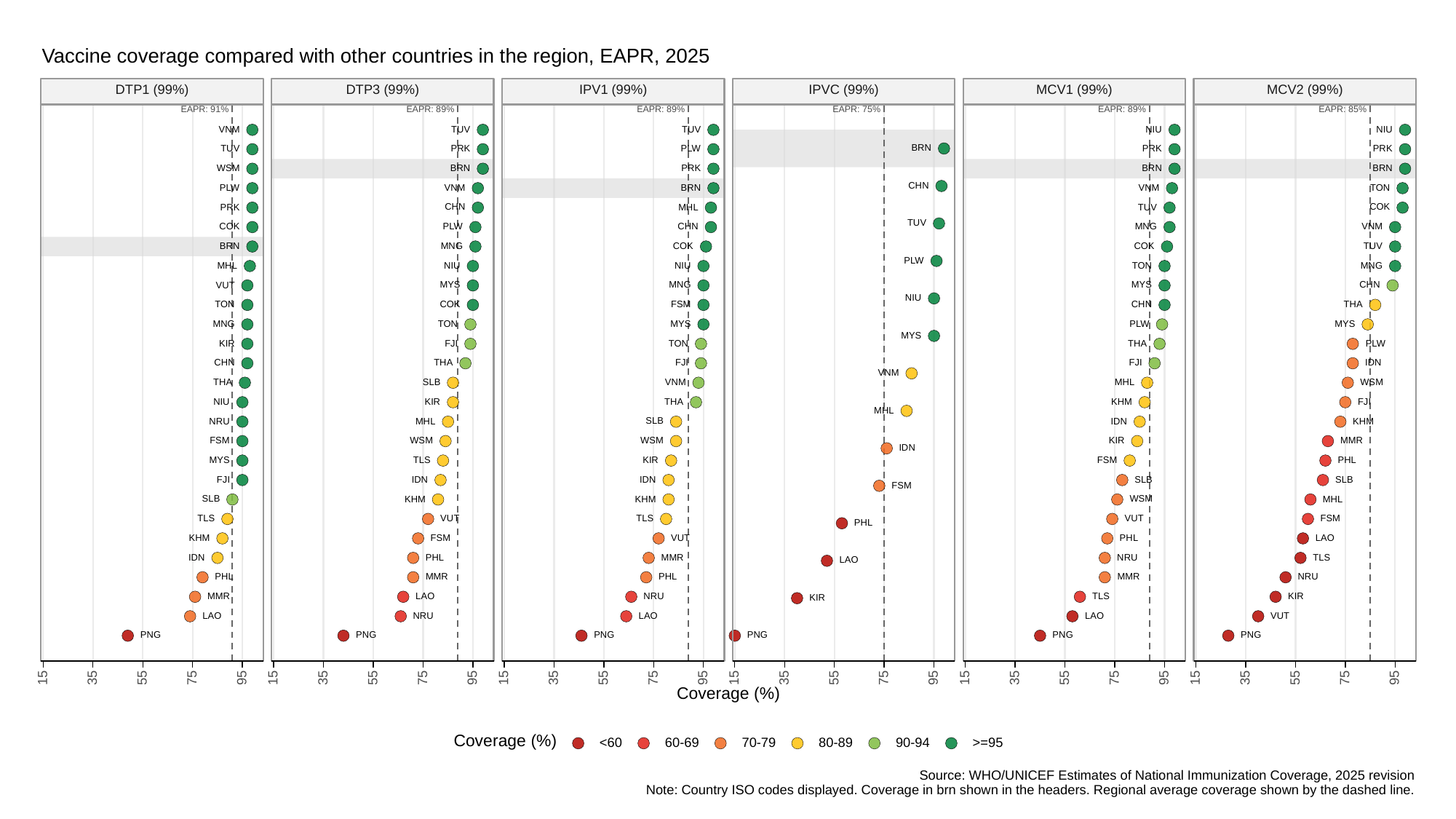

Vaccine coverage compared with other countries in the region, EAPR, 2025

DTP1 (99%)
DTP3 (99%)
IPV1 (99%)
IPVC (99%)
MCV1 (99%)
MCV2 (99%)

EAPR: 91%
EAPR: 89%
EAPR: 89%
EAPR: 75%
EAPR: 89%
EAPR: 85%

TUV
TUV
NIU
NIU
VNM

BRN
TUV
PRK
PLW
PRK
PRK

WSM
BRN
PRK
BRN
BRN

CHN
TON
PLW
VNM
BRN
VNM

COK
CHN
TUV
PRK
MHL

TUV

COK
CHN
MNG
PLW
VNM

COK
COK
MNG
TUV
BRN

PLW

TON
MNG
NIU
NIU
MHL

MYS
MNG
MYS
CHN
VUT

NIU

TON
COK
FSM
CHN
THA

TON
MNG
MYS
MYS
PLW

MYS

TON
FJI
KIR
THA
PLW

CHN
FJI
FJI
THA
IDN

VNM

SLB
WSM
THA
VNM
MHL

NIU
FJI
KIR
THA
KHM

MHL

SLB
NRU
MHL
IDN
KHM

FSM
WSM
WSM
KIR
MMR

IDN

MYS
TLS
FSM
KIR
PHL

SLB
SLB
FJI
IDN
IDN

FSM

SLB
WSM
KHM
KHM
MHL

TLS
TLS
FSM
VUT
VUT

PHL

LAO
FSM
VUT
KHM
PHL

TLS
NRU
IDN
PHL
MMR

LAO

NRU
PHL
MMR
PHL
MMR

LAO
TLS
NRU
MMR
KIR
KIR

LAO
LAO
LAO
NRU
VUT

PNG
PNG
PNG
PNG
PNG
PNG

35
35
35
35
35
35
15
95
15
95
15
95
15
95
15
95
15
95
75
75
75
75
75
75
55
55
55
55
55
55
Coverage (%)
Coverage (%)

<60
60-69
70-79
80-89
90-94
>=95
Source: WHO/UNICEF Estimates of National Immunization Coverage, 2025 revision
Note: Country ISO codes displayed. Coverage in brn shown in the headers. Regional average coverage shown by the dashed line.